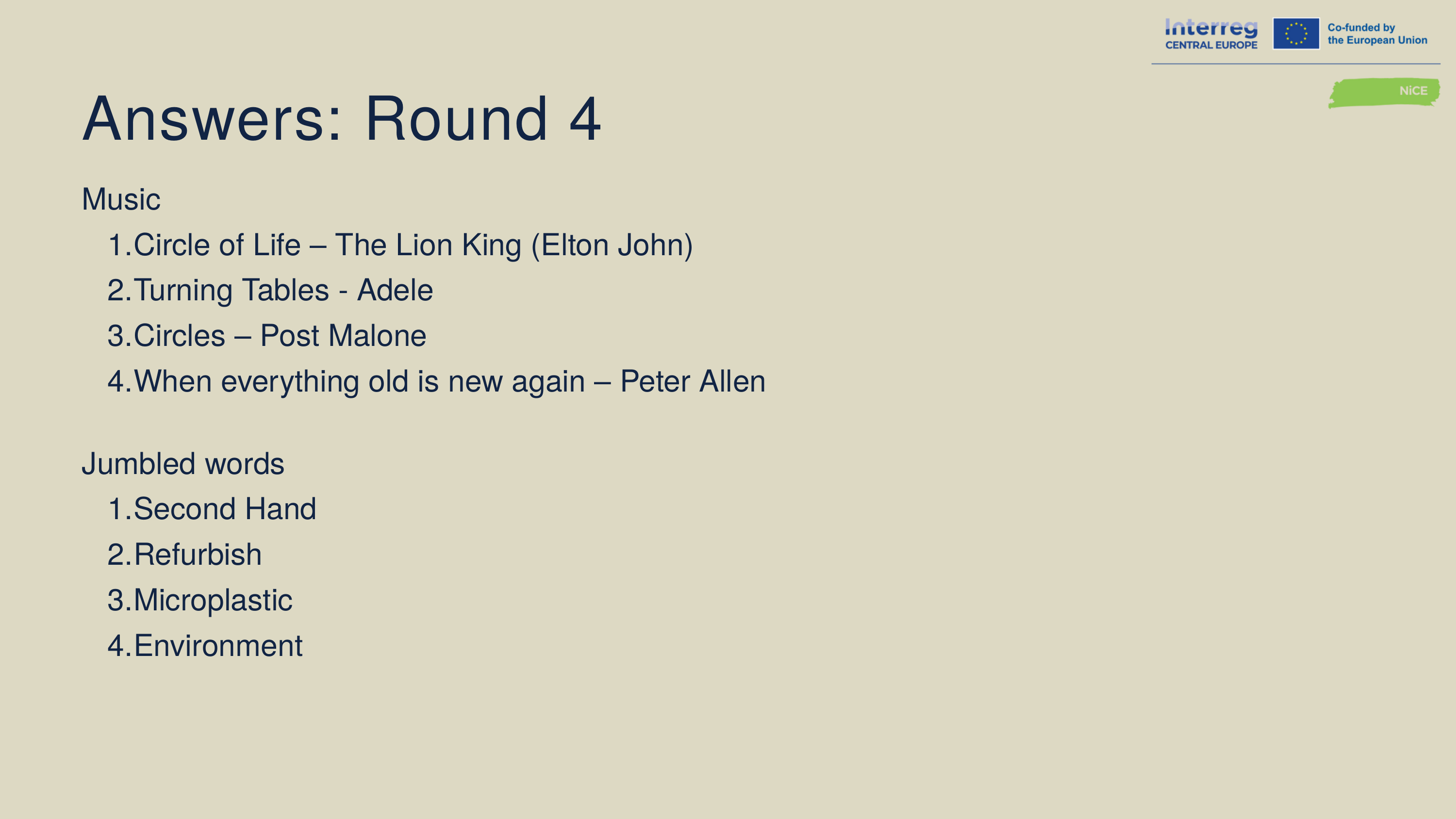

Answers: Round 4
Music
Circle of Life – The Lion King (Elton John)
Turning Tables - Adele
Circles – Post Malone
When everything old is new again – Peter Allen
Jumbled words
Second Hand
Refurbish
Microplastic
Environment